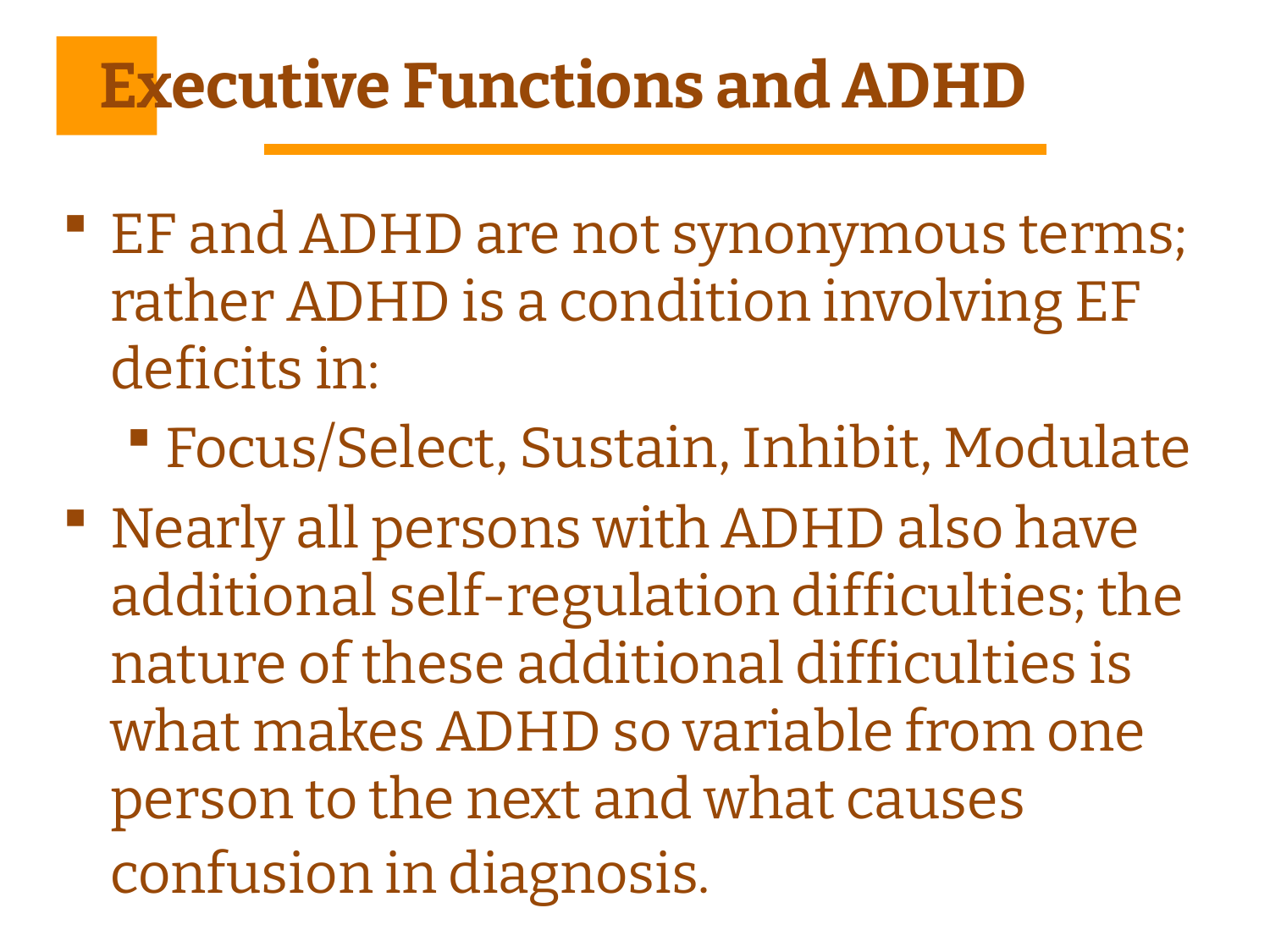

# Executive Functions and ADHD

EF and ADHD are not synonymous terms; rather ADHD is a condition involving EF deficits in:
Focus/Select, Sustain, Inhibit, Modulate
Nearly all persons with ADHD also have additional self-regulation difficulties; the nature of these additional difficulties is what makes ADHD so variable from one person to the next and what causes confusion in diagnosis.